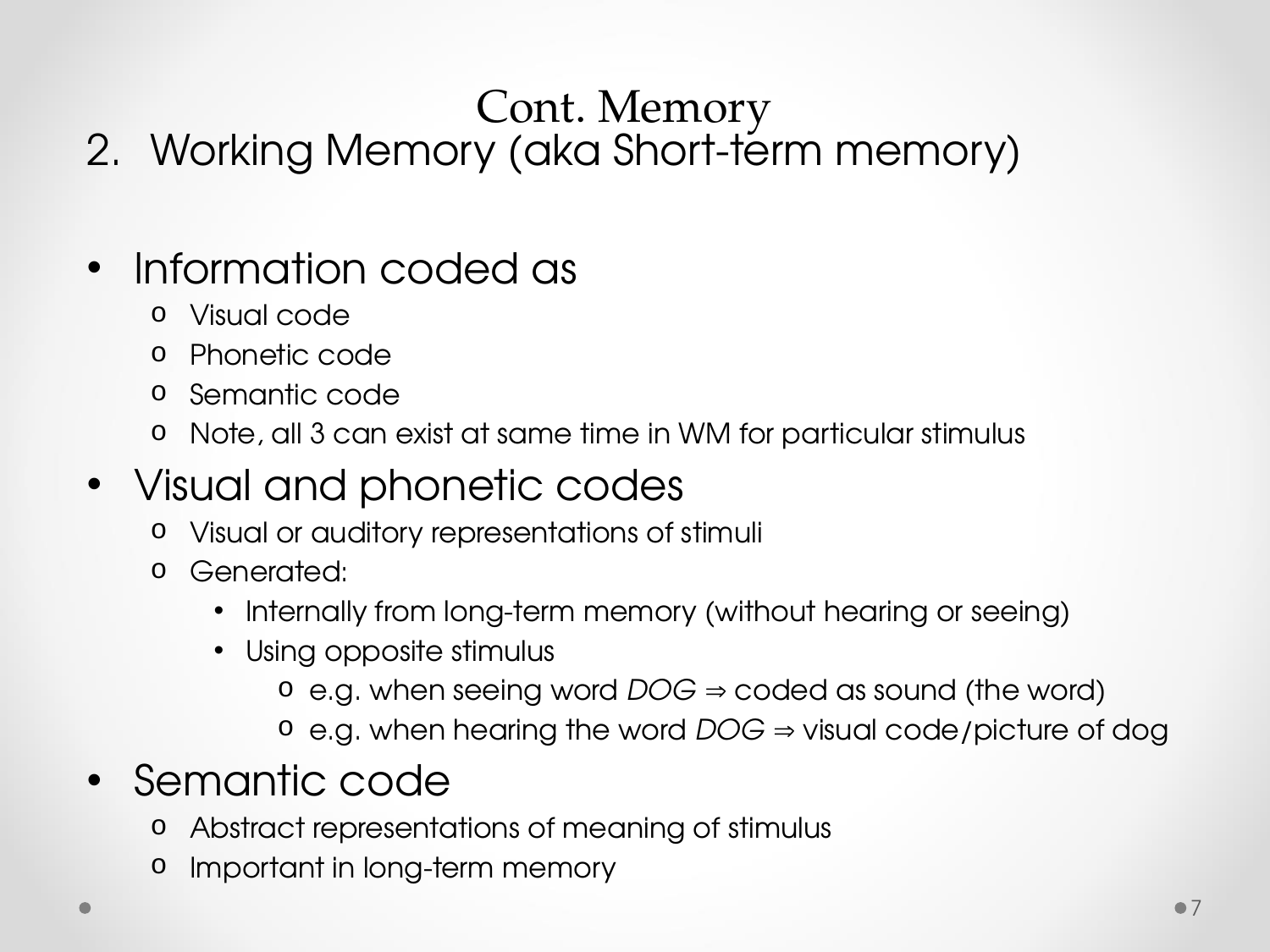

# Cont. Memory

Working Memory (aka Short-term memory)

Information coded as
Visual code
Phonetic code
Semantic code
Note, all 3 can exist at same time in WM for particular stimulus
Visual and phonetic codes
Visual or auditory representations of stimuli
Generated:
Internally from long-term memory (without hearing or seeing)
Using opposite stimulus
e.g. when seeing word DOG ⇒ coded as sound (the word)
e.g. when hearing the word DOG ⇒ visual code/picture of dog
Semantic code
Abstract representations of meaning of stimulus
Important in long-term memory

7